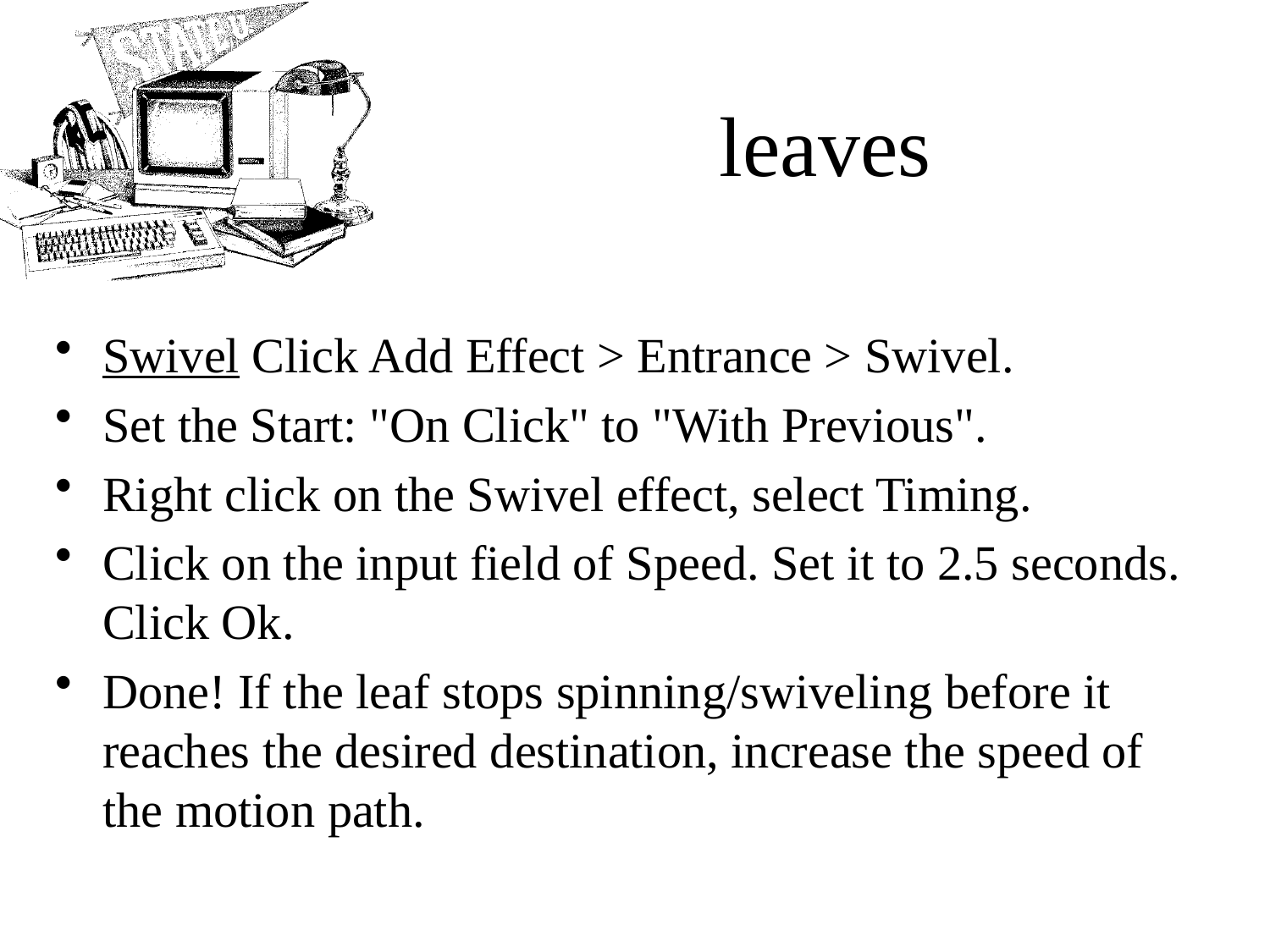

# leaves
Swivel Click Add Effect > Entrance > Swivel.
Set the Start: "On Click" to "With Previous".
Right click on the Swivel effect, select Timing.
Click on the input field of Speed. Set it to 2.5 seconds. Click Ok.
Done! If the leaf stops spinning/swiveling before it reaches the desired destination, increase the speed of the motion path.